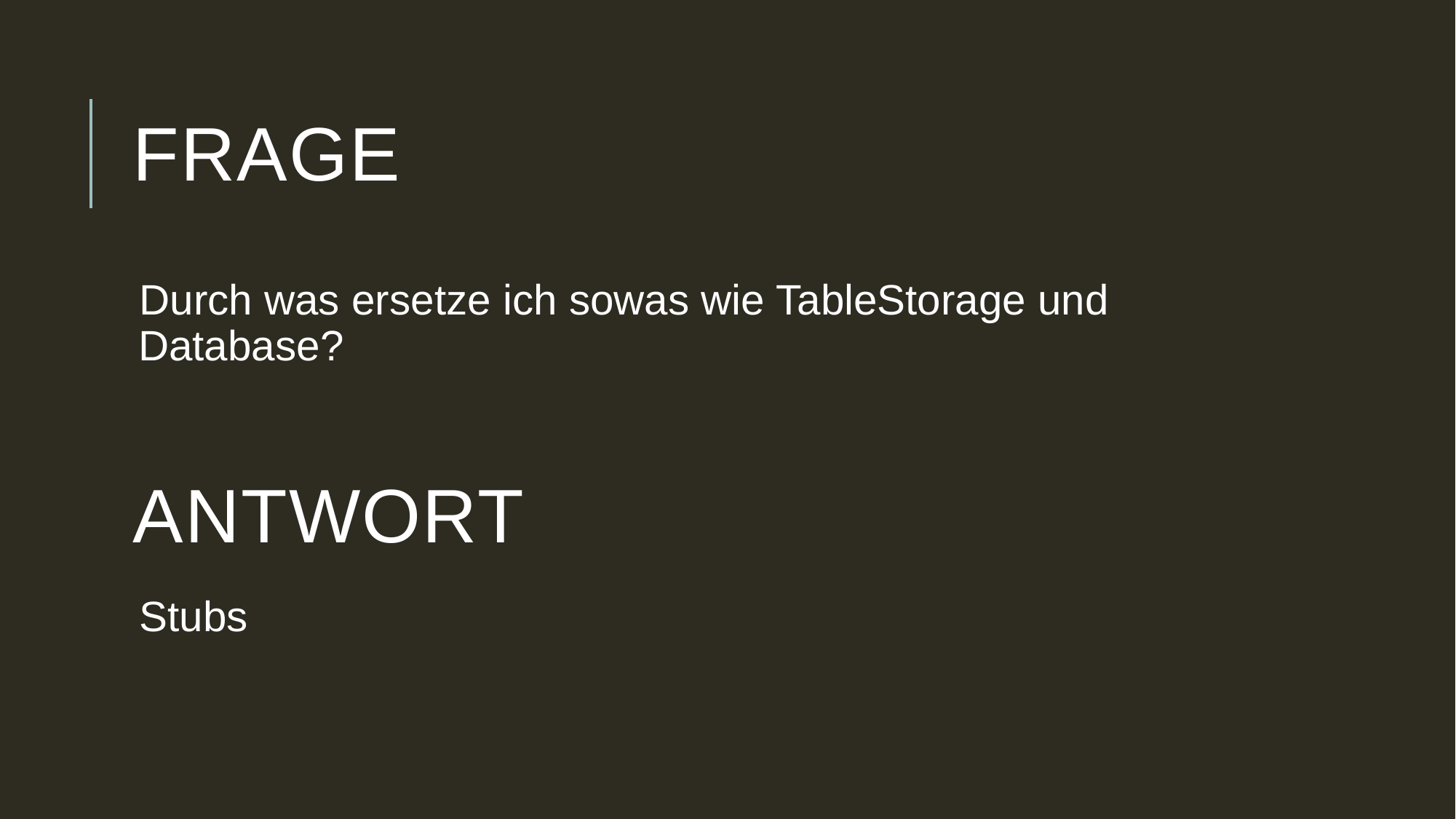

# Frage
Durch was ersetze ich sowas wie TableStorage und Database?
Antwort
Stubs